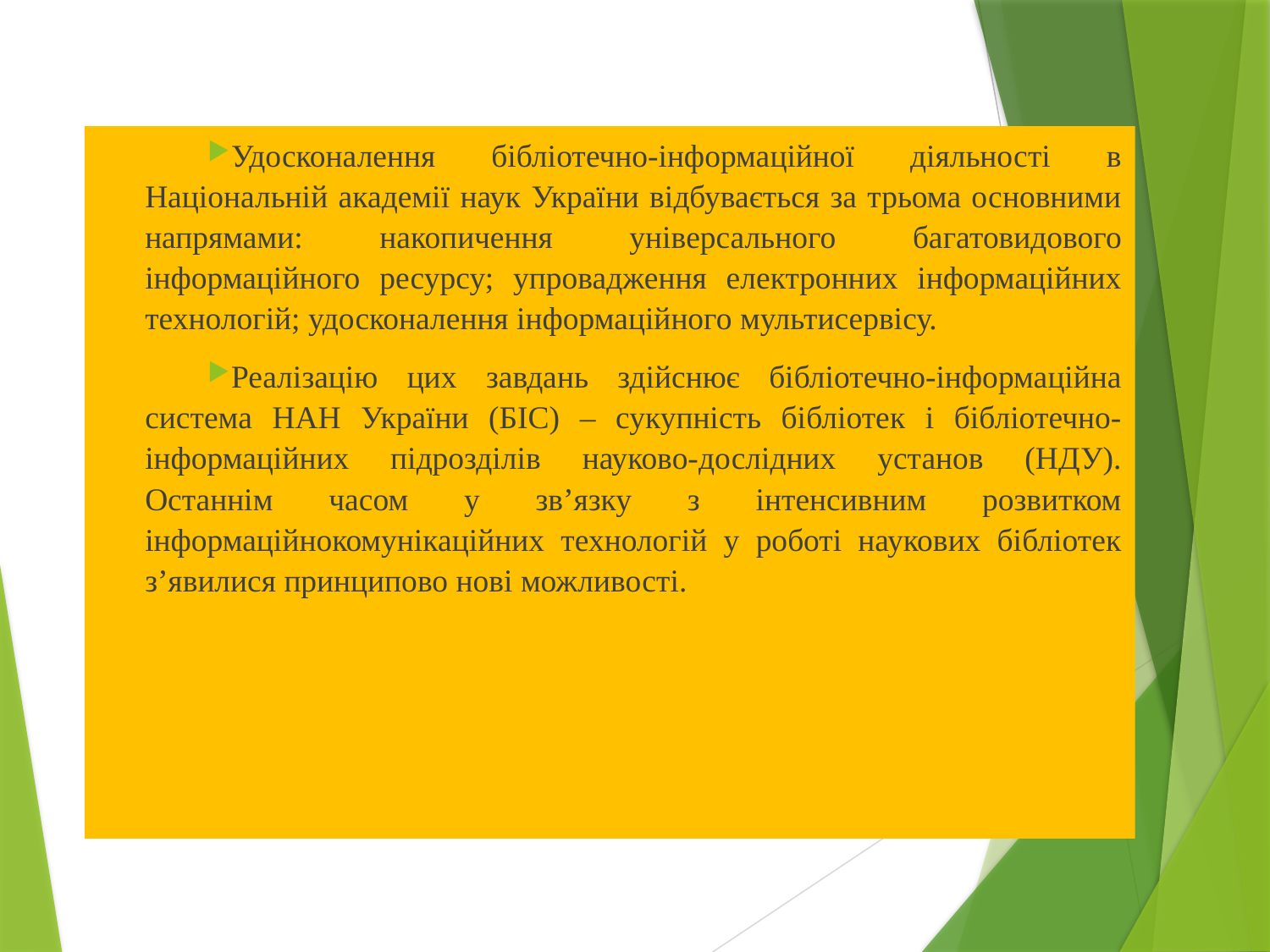

Удосконалення бібліотечно-інформаційної діяльності в Національній академії наук України відбувається за трьома основними напрямами: накопичення універсального багатовидового інформаційного ресурсу; упровадження електронних інформаційних технологій; удосконалення інформаційного мультисервісу.
Реалізацію цих завдань здійснює бібліотечно-інформаційна система НАН України (БІС) – сукупність бібліотек і бібліотечно-інформаційних підрозділів науково-дослідних установ (НДУ). Останнім часом у зв’язку з інтенсивним розвитком інформаційнокомунікаційних технологій у роботі наукових бібліотек з’явилися принципово нові можливості.